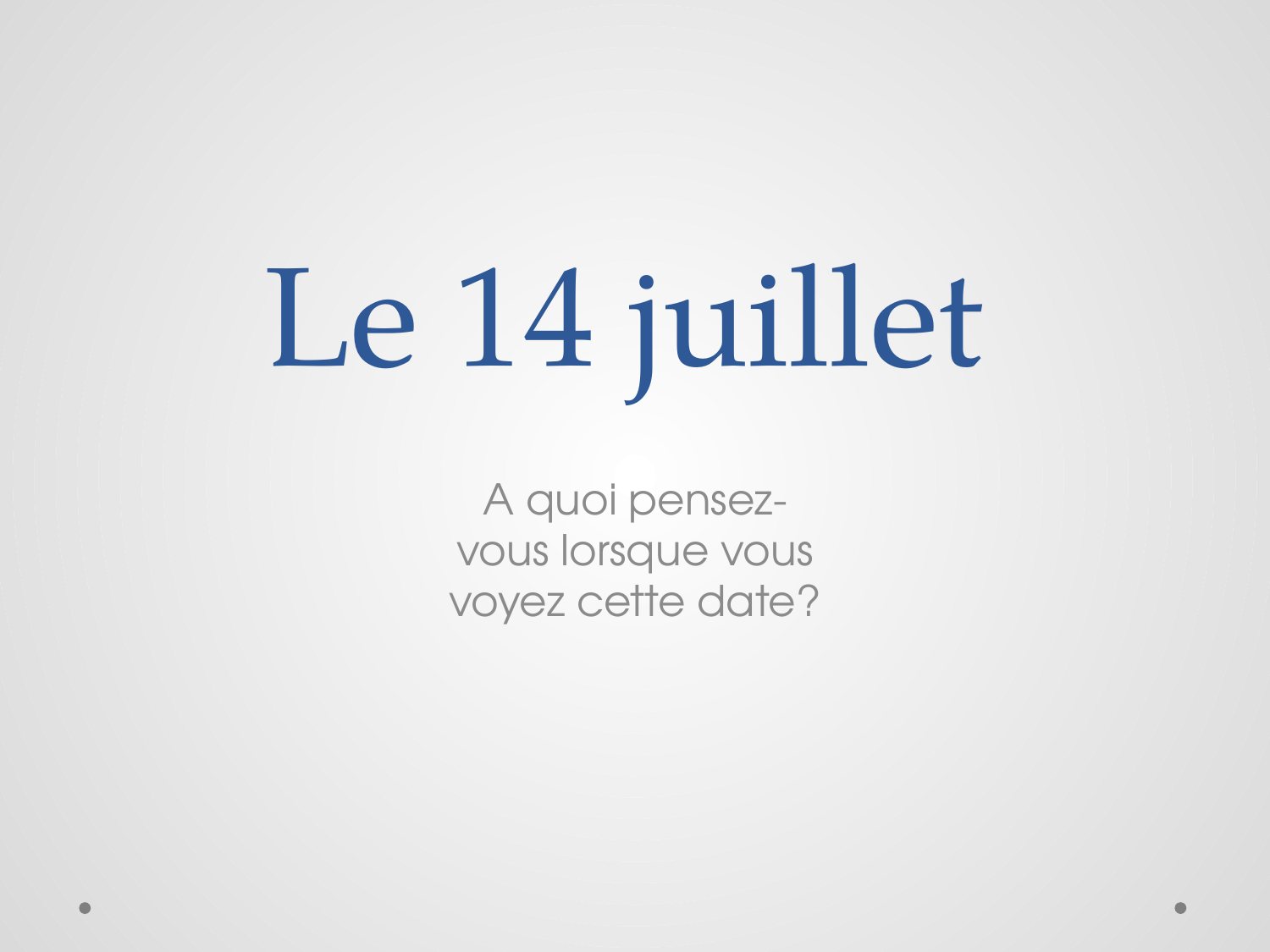

# Le 14 juillet
A quoi pensez-vous lorsque vous voyez cette date?